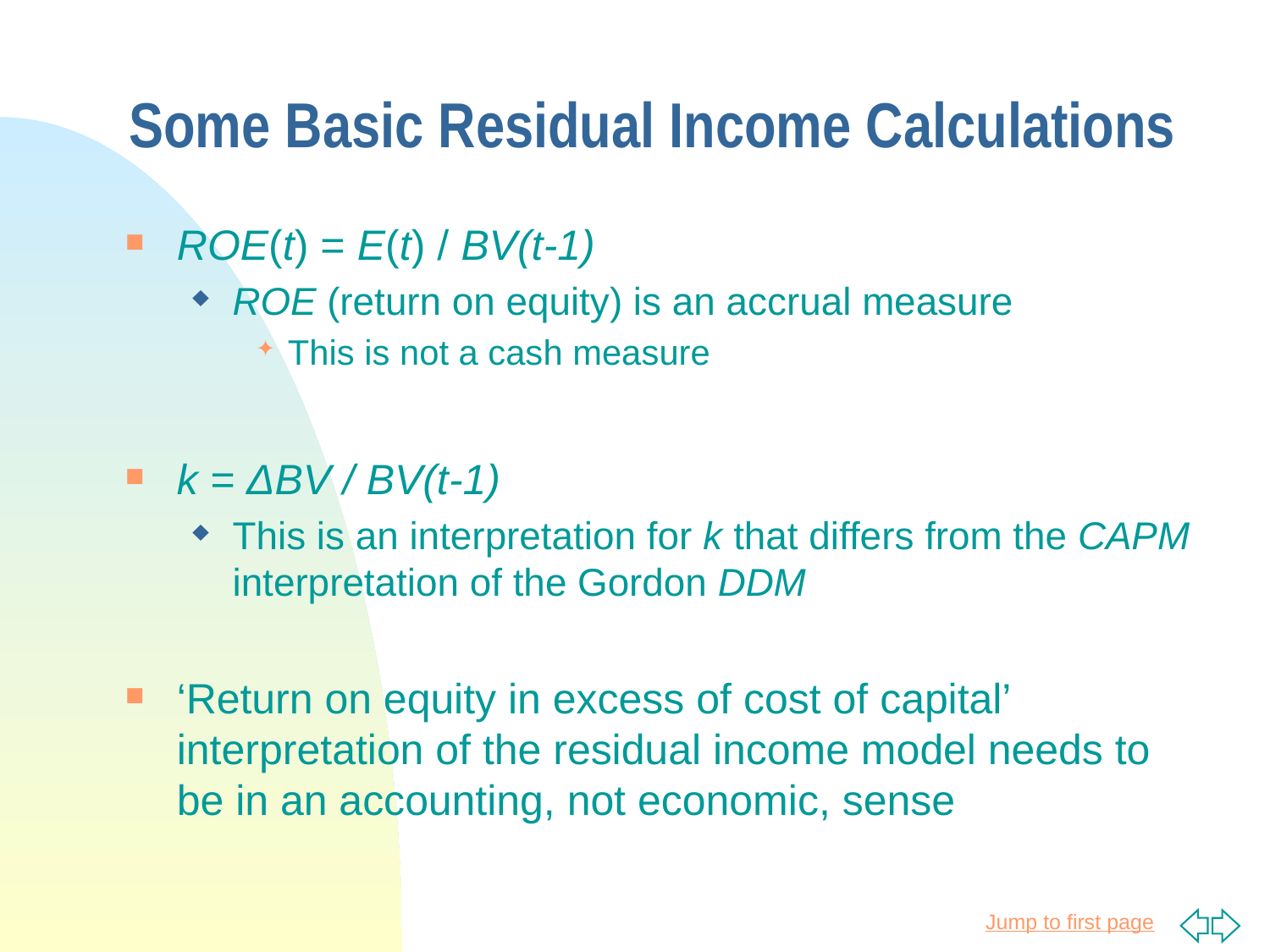

# Some Basic Residual Income Calculations
ROE(t) = E(t) / BV(t-1)
ROE (return on equity) is an accrual measure
This is not a cash measure

k = ΔBV / BV(t-1)
This is an interpretation for k that differs from the CAPM interpretation of the Gordon DDM

‘Return on equity in excess of cost of capital’ interpretation of the residual income model needs to be in an accounting, not economic, sense